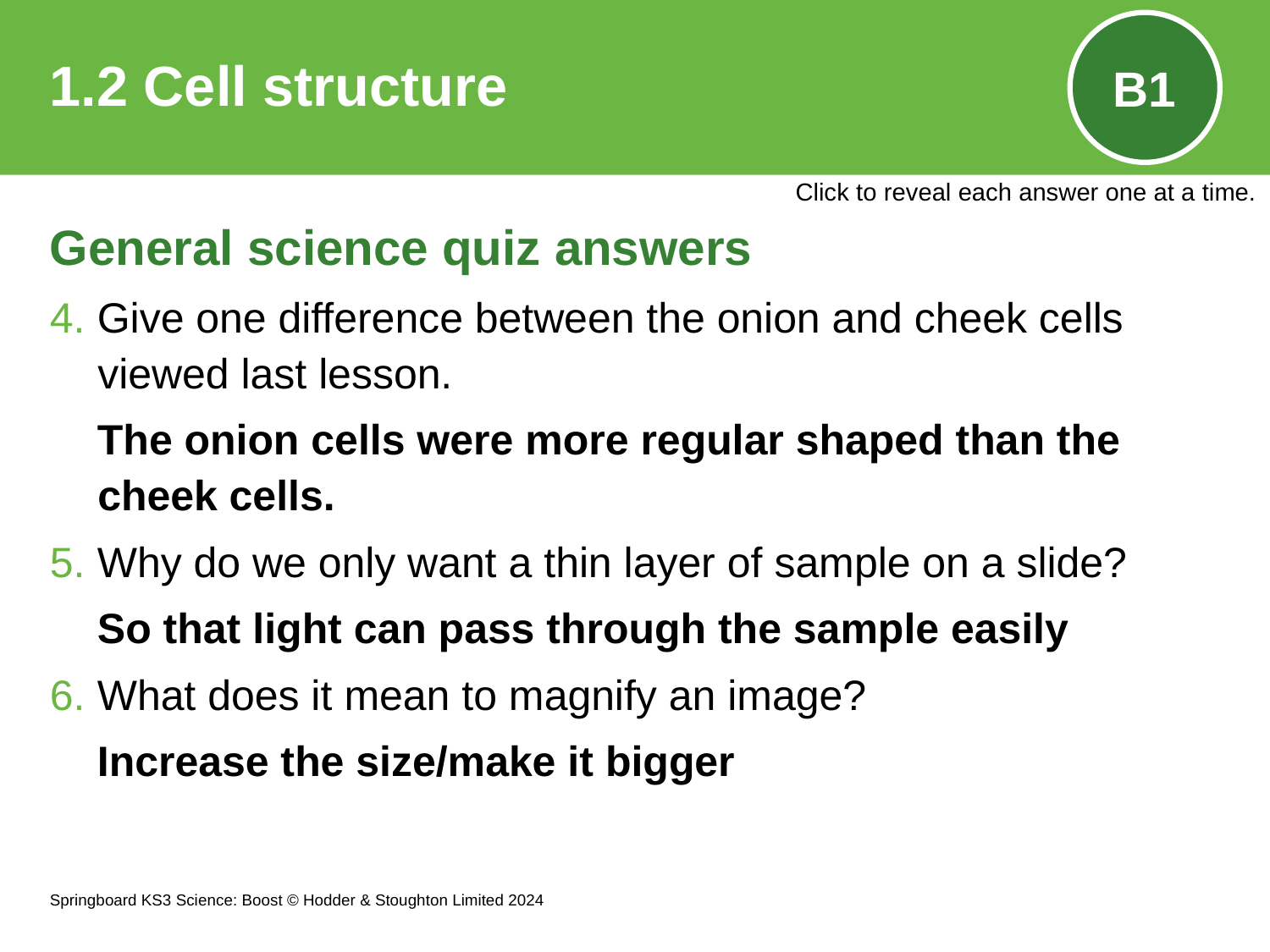

# 1.2 Cell structure
B1
Click to reveal each answer one at a time.
General science quiz answers
4. Give one difference between the onion and cheek cells viewed last lesson.
    The onion cells were more regular shaped than the cheek cells.
5. Why do we only want a thin layer of sample on a slide?
    So that light can pass through the sample easily
6. What does it mean to magnify an image?
    Increase the size/make it bigger
Springboard KS3 Science: Boost © Hodder & Stoughton Limited 2024